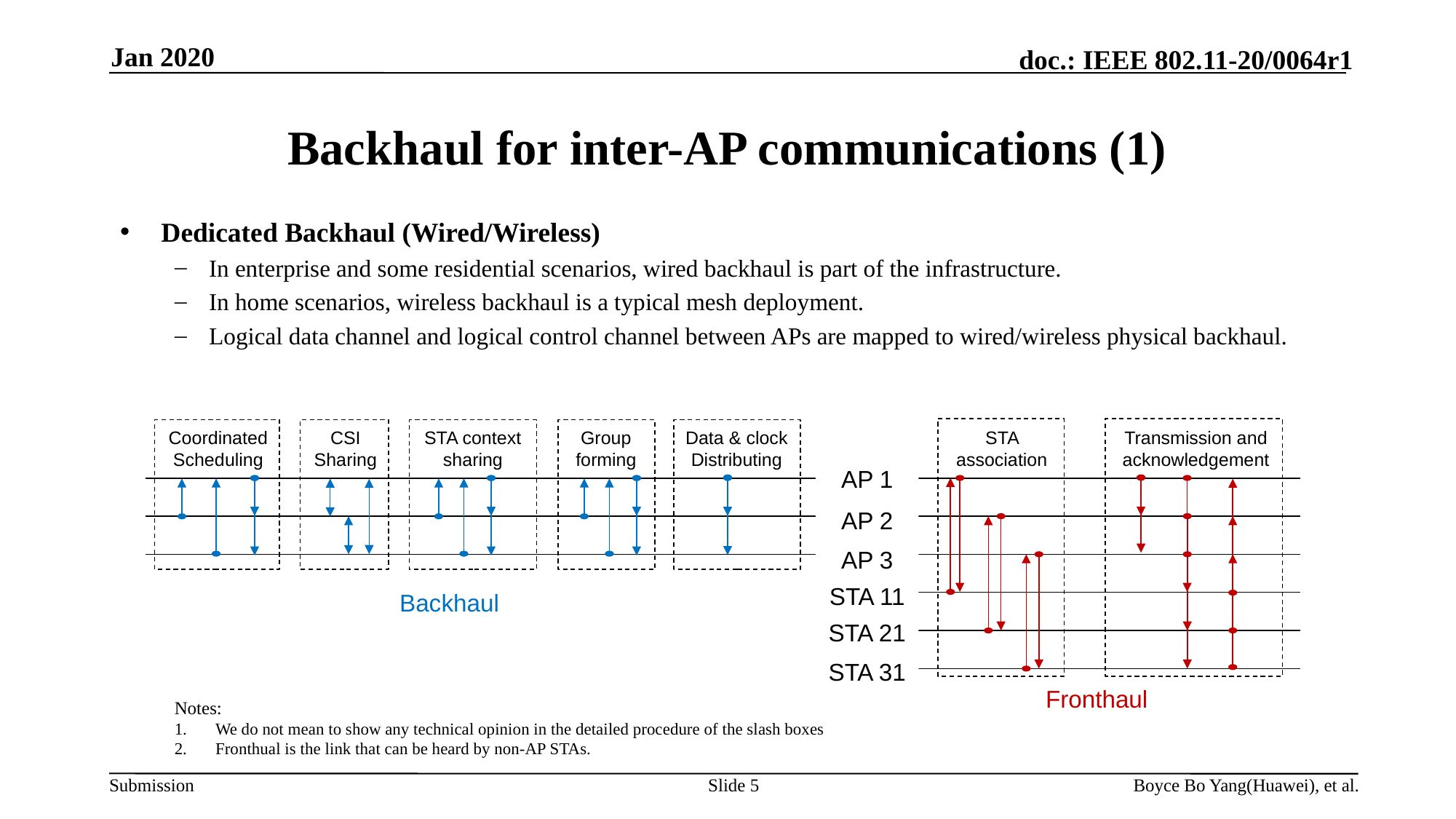

Jan 2020
# Backhaul for inter-AP communications (1)
Dedicated Backhaul (Wired/Wireless)
In enterprise and some residential scenarios, wired backhaul is part of the infrastructure.
In home scenarios, wireless backhaul is a typical mesh deployment.
Logical data channel and logical control channel between APs are mapped to wired/wireless physical backhaul.

Coordinated Scheduling
CSI Sharing
STA context sharing
Group forming
Data & clock Distributing
STA association
Transmission and acknowledgement
AP 1
AP 2
AP 3
STA 11
Backhaul
STA 21
STA 31
Fronthaul
Notes:
We do not mean to show any technical opinion in the detailed procedure of the slash boxes
Fronthual is the link that can be heard by non-AP STAs.
Slide 5
Boyce Bo Yang(Huawei), et al.